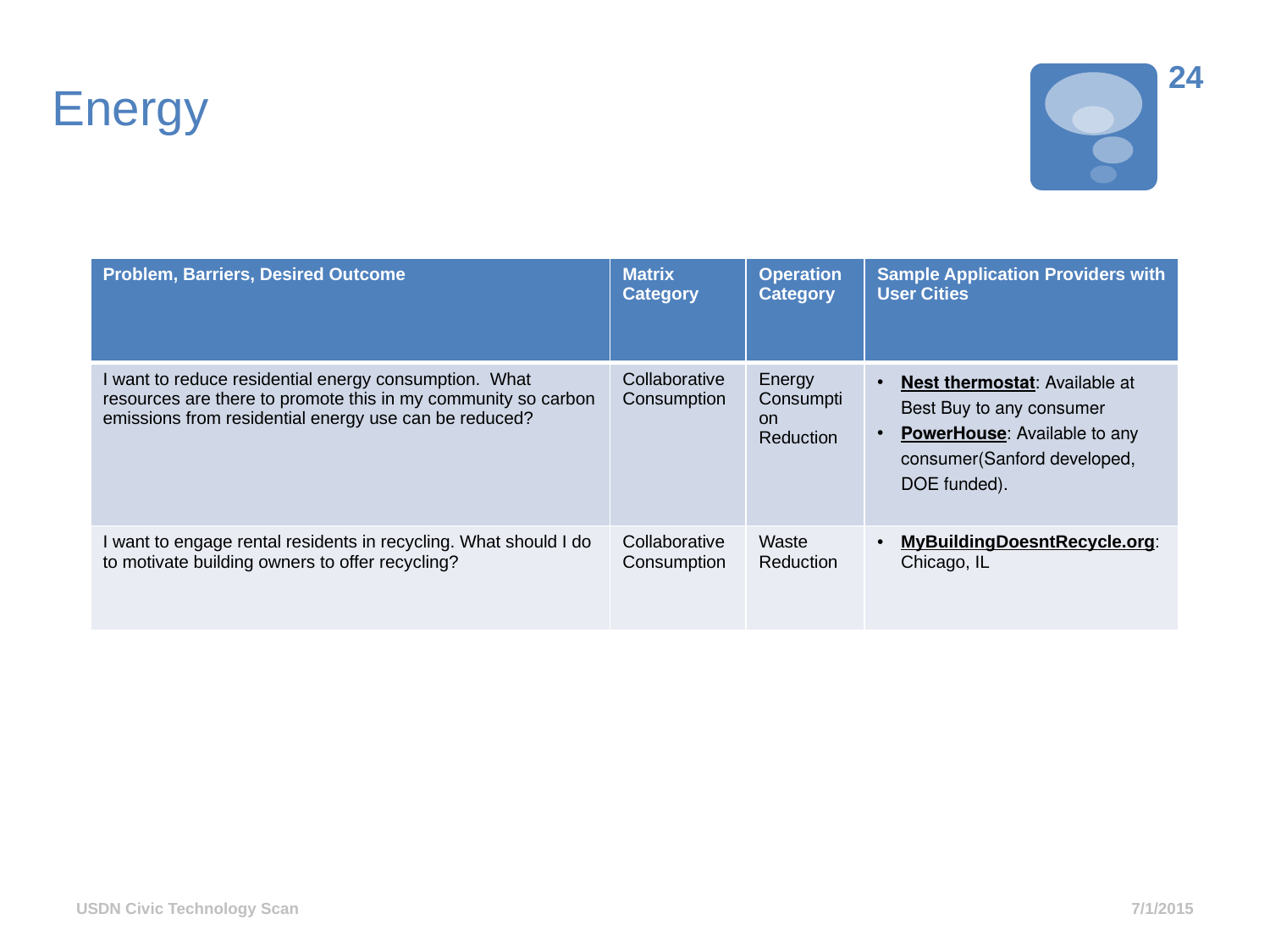

24
# Energy
| Problem, Barriers, Desired Outcome | Matrix Category | Operation Category | Sample Application Providers with User Cities |
| --- | --- | --- | --- |
| I want to reduce residential energy consumption. What resources are there to promote this in my community so carbon emissions from residential energy use can be reduced? | Collaborative Consumption | Energy Consumption Reduction | Nest thermostat: Available at Best Buy to any consumer PowerHouse: Available to any consumer(Sanford developed, DOE funded). |
| I want to engage rental residents in recycling. What should I do to motivate building owners to offer recycling? | Collaborative Consumption | Waste Reduction | MyBuildingDoesntRecycle.org: Chicago, IL |
USDN Civic Technology Scan
7/1/2015